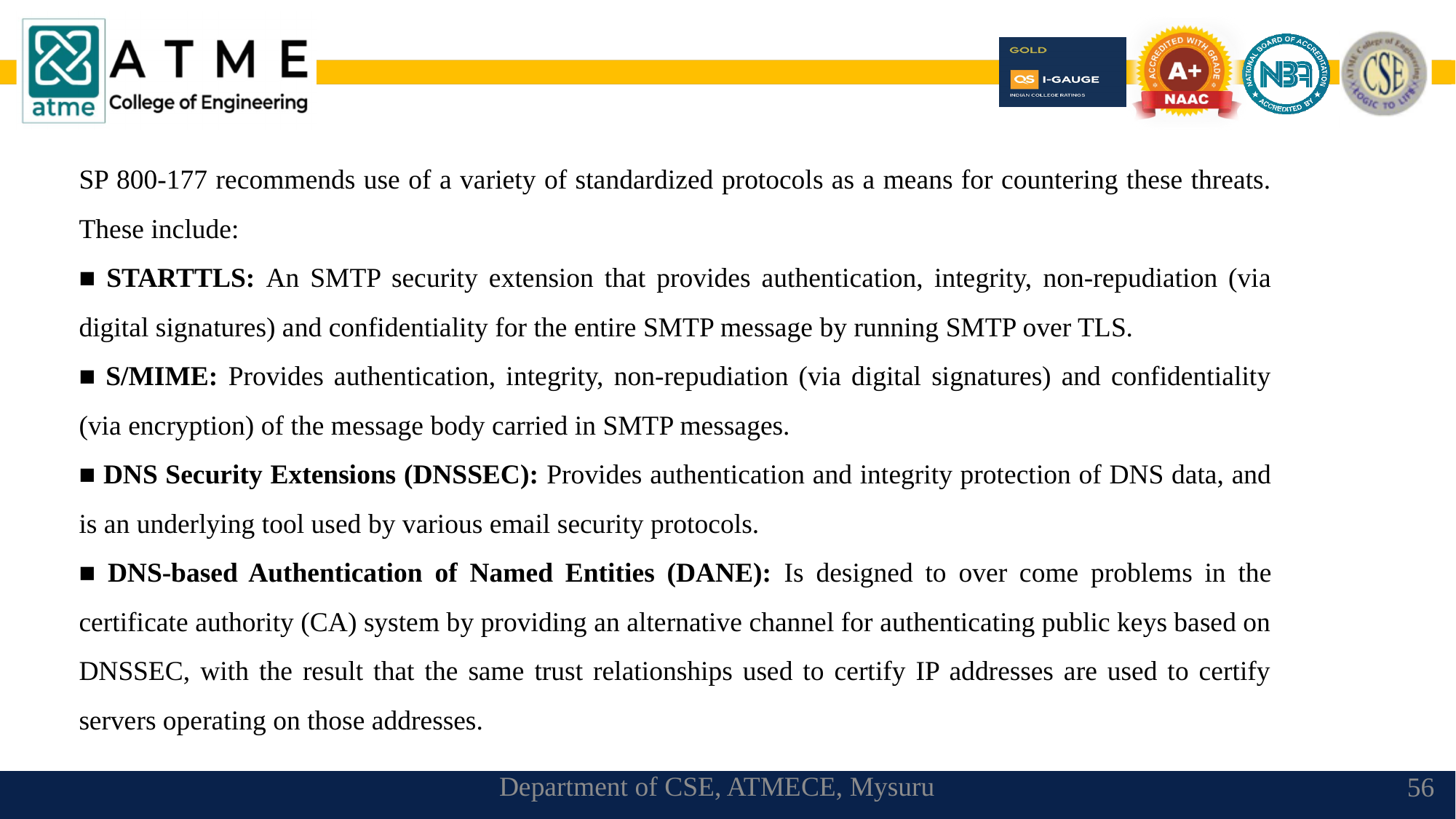

SP 800-177 recommends use of a variety of standardized protocols as a means for countering these threats. These include:
■ STARTTLS: An SMTP security extension that provides authentication, integrity, non-repudiation (via digital signatures) and confidentiality for the entire SMTP message by running SMTP over TLS.
■ S/MIME: Provides authentication, integrity, non-repudiation (via digital signatures) and confidentiality (via encryption) of the message body carried in SMTP messages.
■ DNS Security Extensions (DNSSEC): Provides authentication and integrity protection of DNS data, and is an underlying tool used by various email security protocols.
■ DNS-based Authentication of Named Entities (DANE): Is designed to over come problems in the certificate authority (CA) system by providing an alternative channel for authenticating public keys based on DNSSEC, with the result that the same trust relationships used to certify IP addresses are used to certify servers operating on those addresses.
Department of CSE, ATMECE, Mysuru
56